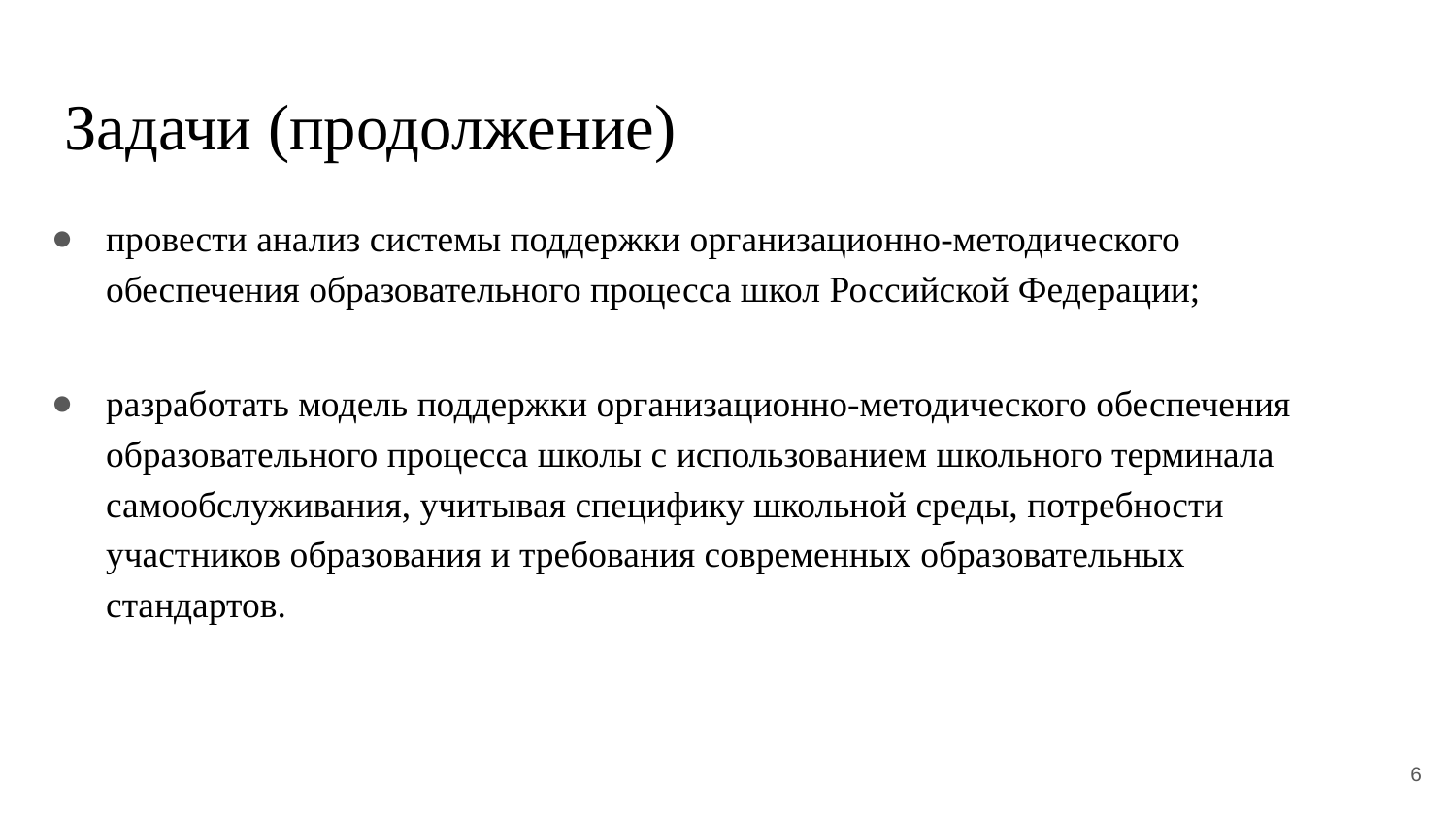

# Задачи (продолжение)
провести анализ системы поддержки организационно-методического обеспечения образовательного процесса школ Российской Федерации;
разработать модель поддержки организационно-методического обеспечения образовательного процесса школы с использованием школьного терминала самообслуживания, учитывая специфику школьной среды, потребности участников образования и требования современных образовательных стандартов.

6